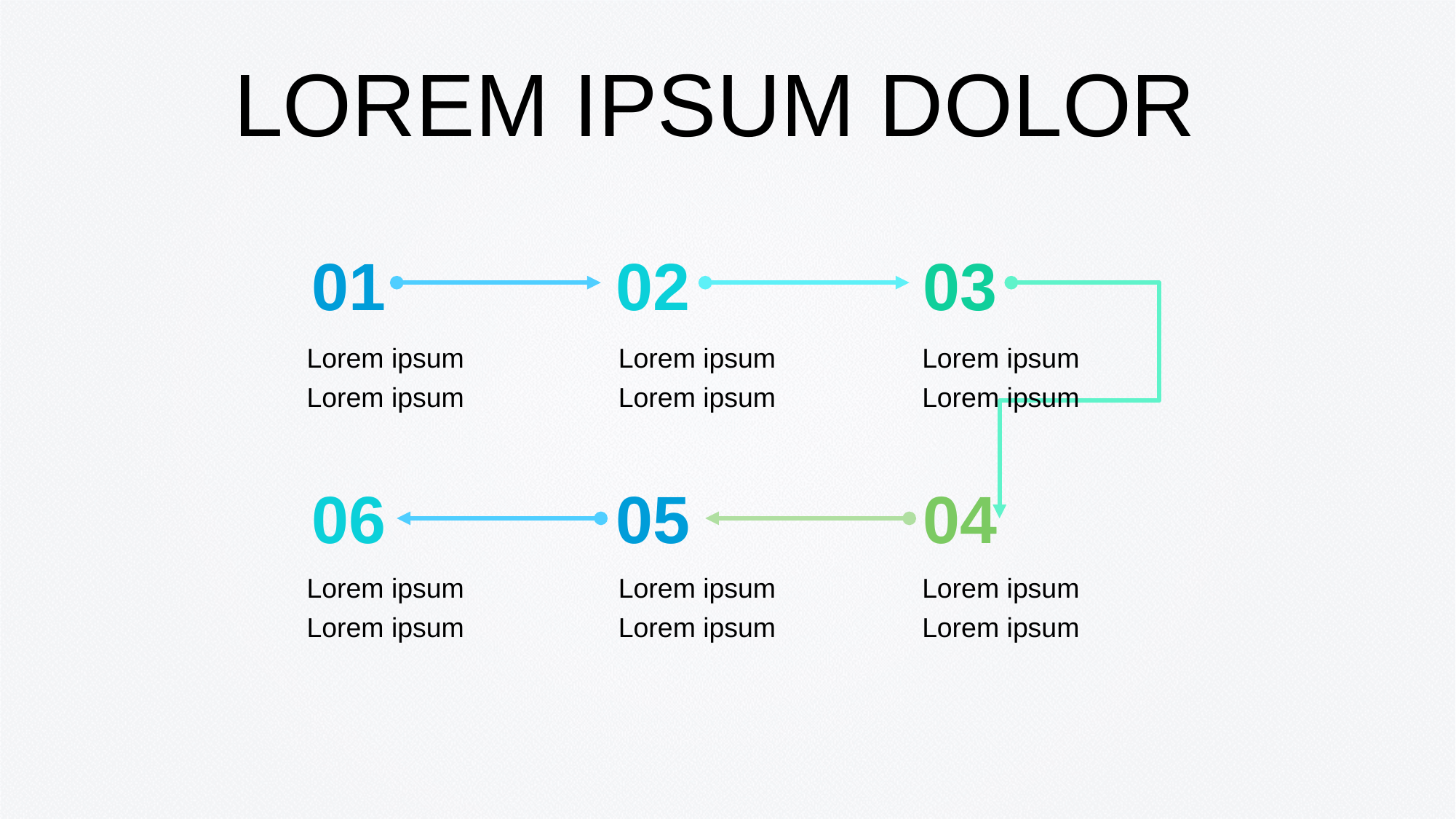

# LOREM IPSUM DOLOR
01
02
03
Lorem ipsum
Lorem ipsum

Lorem ipsum
Lorem ipsum

Lorem ipsum
Lorem ipsum

06
05
04
Lorem ipsum
Lorem ipsum

Lorem ipsum
Lorem ipsum

Lorem ipsum
Lorem ipsum